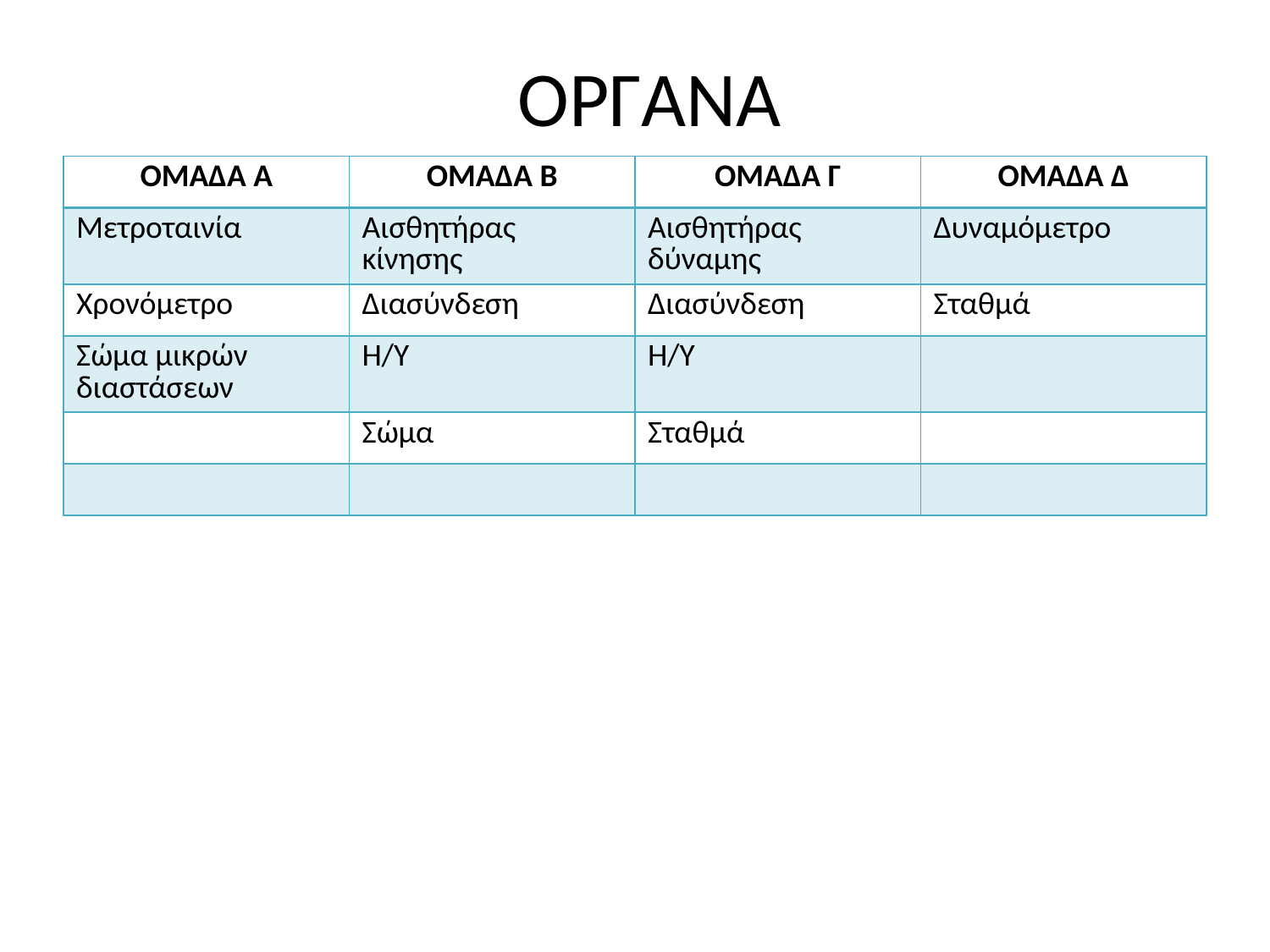

# ΟΡΓΑΝΑ
| ΟΜΑΔΑ Α | ΟΜΑΔΑ Β | ΟΜΑΔΑ Γ | ΟΜΑΔΑ Δ |
| --- | --- | --- | --- |
| Μετροταινία | Αισθητήρας κίνησης | Αισθητήρας δύναμης | Δυναμόμετρο |
| Χρονόμετρο | Διασύνδεση | Διασύνδεση | Σταθμά |
| Σώμα μικρών διαστάσεων | Η/Υ | Η/Υ |  |
|  | Σώμα | Σταθμά |  |
|  |  |  |  |